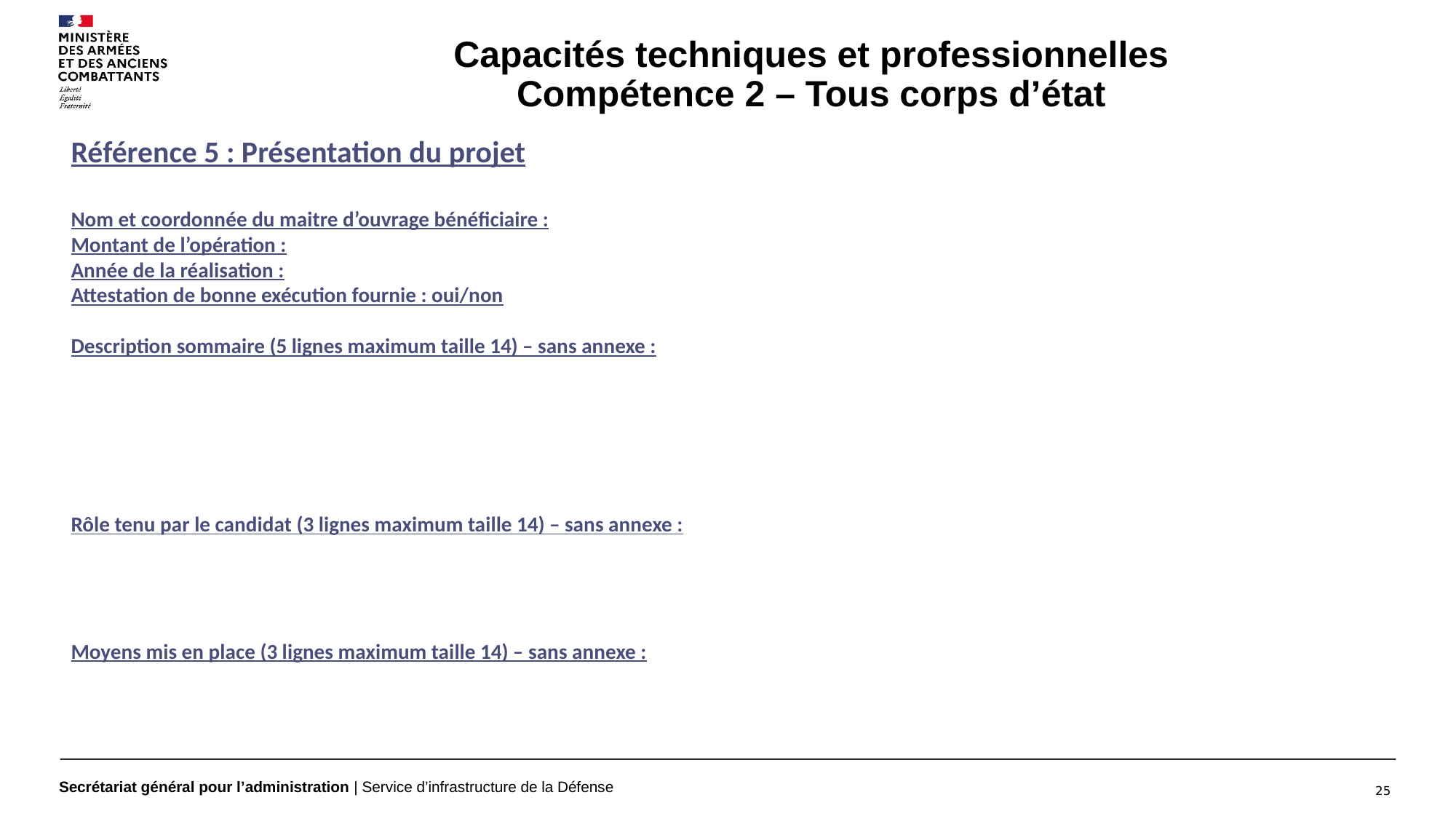

# Capacités techniques et professionnelles Compétence 2 – Tous corps d’état
Référence 5 : Présentation du projet

Nom et coordonnée du maitre d’ouvrage bénéficiaire :
Montant de l’opération :
Année de la réalisation :
Attestation de bonne exécution fournie : oui/non

Description sommaire (5 lignes maximum taille 14) – sans annexe :

Rôle tenu par le candidat (3 lignes maximum taille 14) – sans annexe :

Moyens mis en place (3 lignes maximum taille 14) – sans annexe :

25